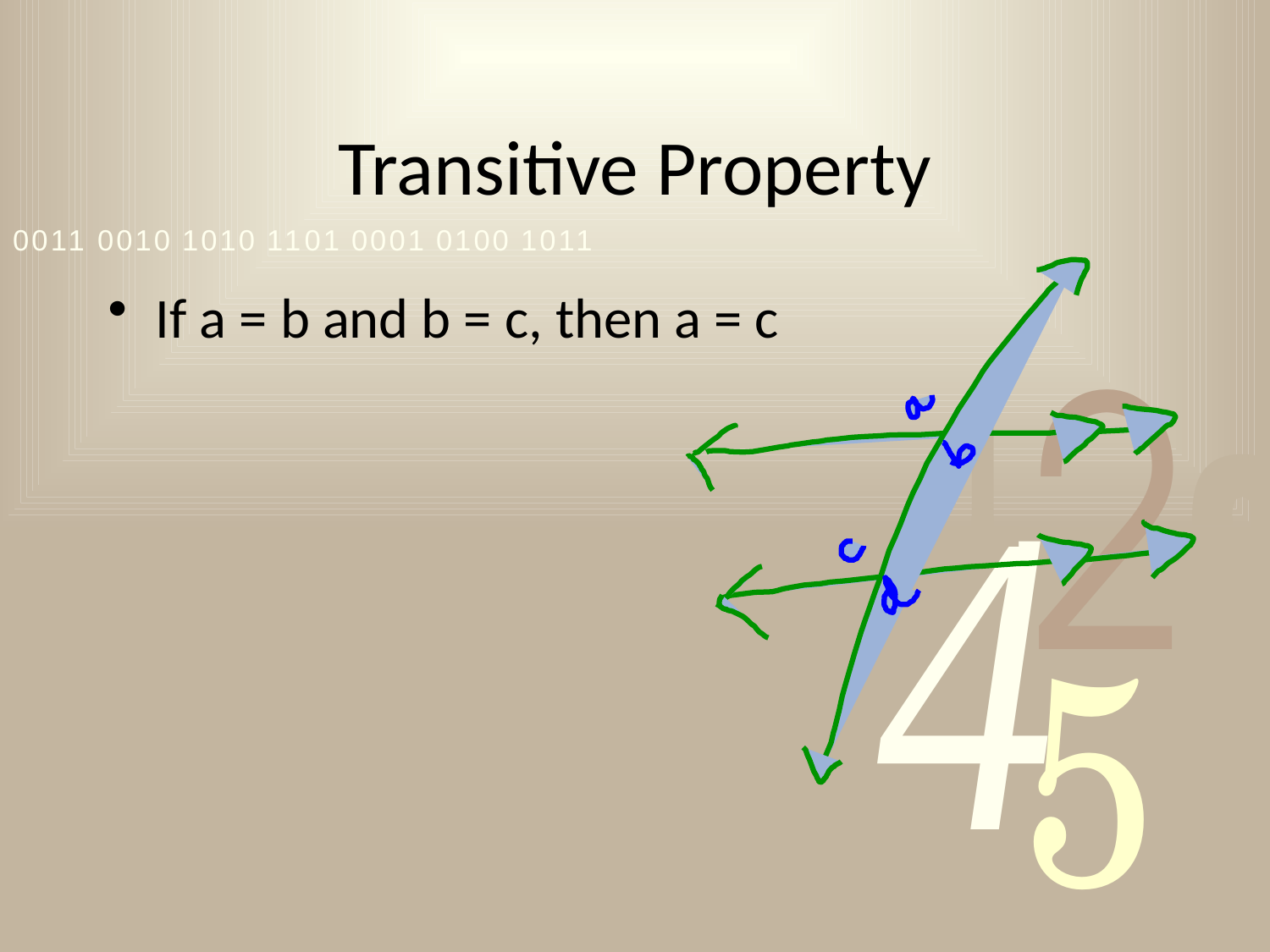

# Transitive Property

If a = b and b = c, then a = c